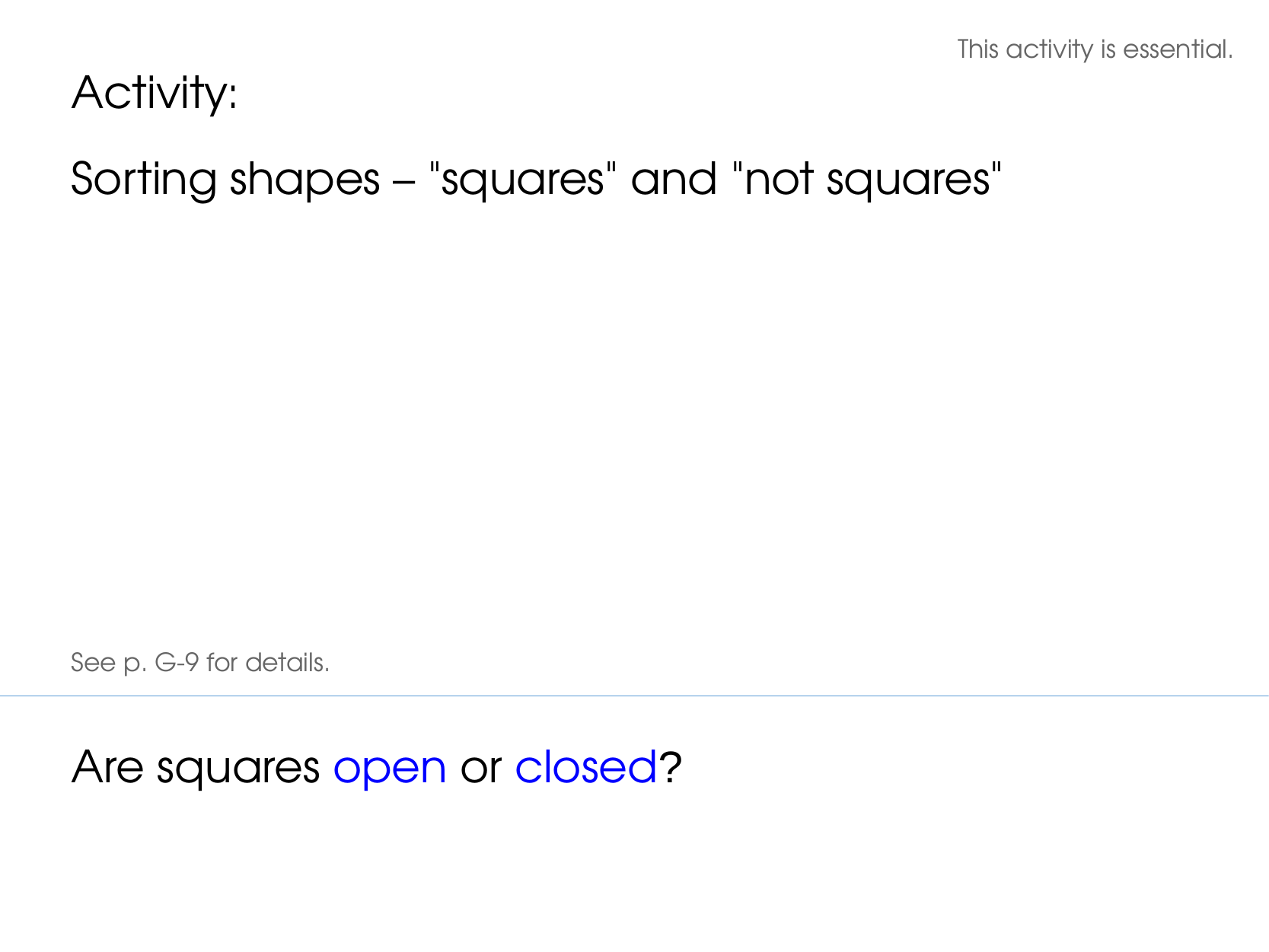

This activity is essential.
Activity:
Sorting shapes – "squares" and "not squares"
See p. G-9 for details.
Are squares open or closed?